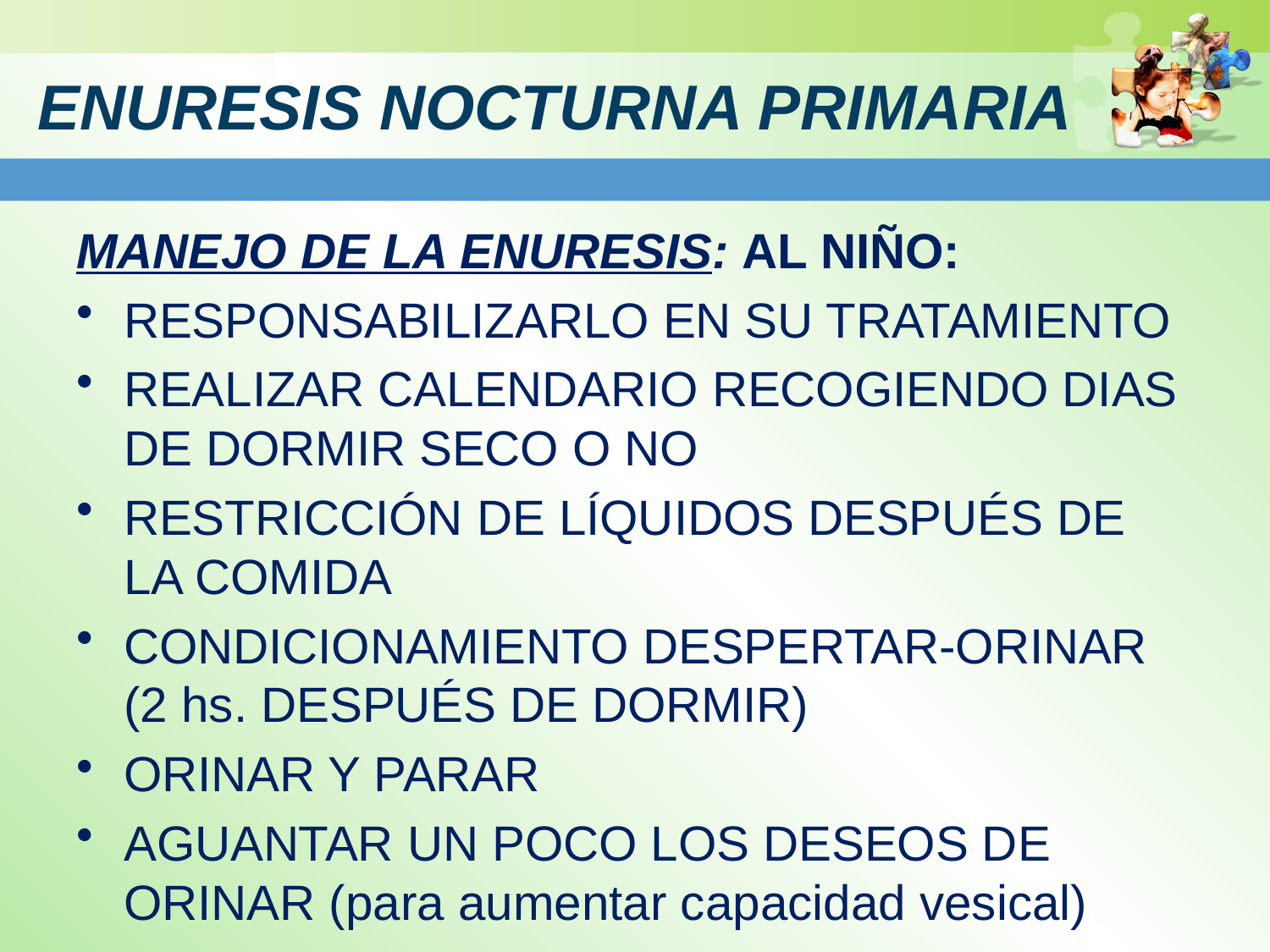

# ENURESIS NOCTURNA PRIMARIA
MANEJO DE LA ENURESIS: AL NIÑO:
RESPONSABILIZARLO EN SU TRATAMIENTO
REALIZAR CALENDARIO RECOGIENDO DIAS DE DORMIR SECO O NO
RESTRICCIÓN DE LÍQUIDOS DESPUÉS DE LA COMIDA
CONDICIONAMIENTO DESPERTAR-ORINAR (2 hs. DESPUÉS DE DORMIR)
ORINAR Y PARAR
AGUANTAR UN POCO LOS DESEOS DE ORINAR (para aumentar capacidad vesical)